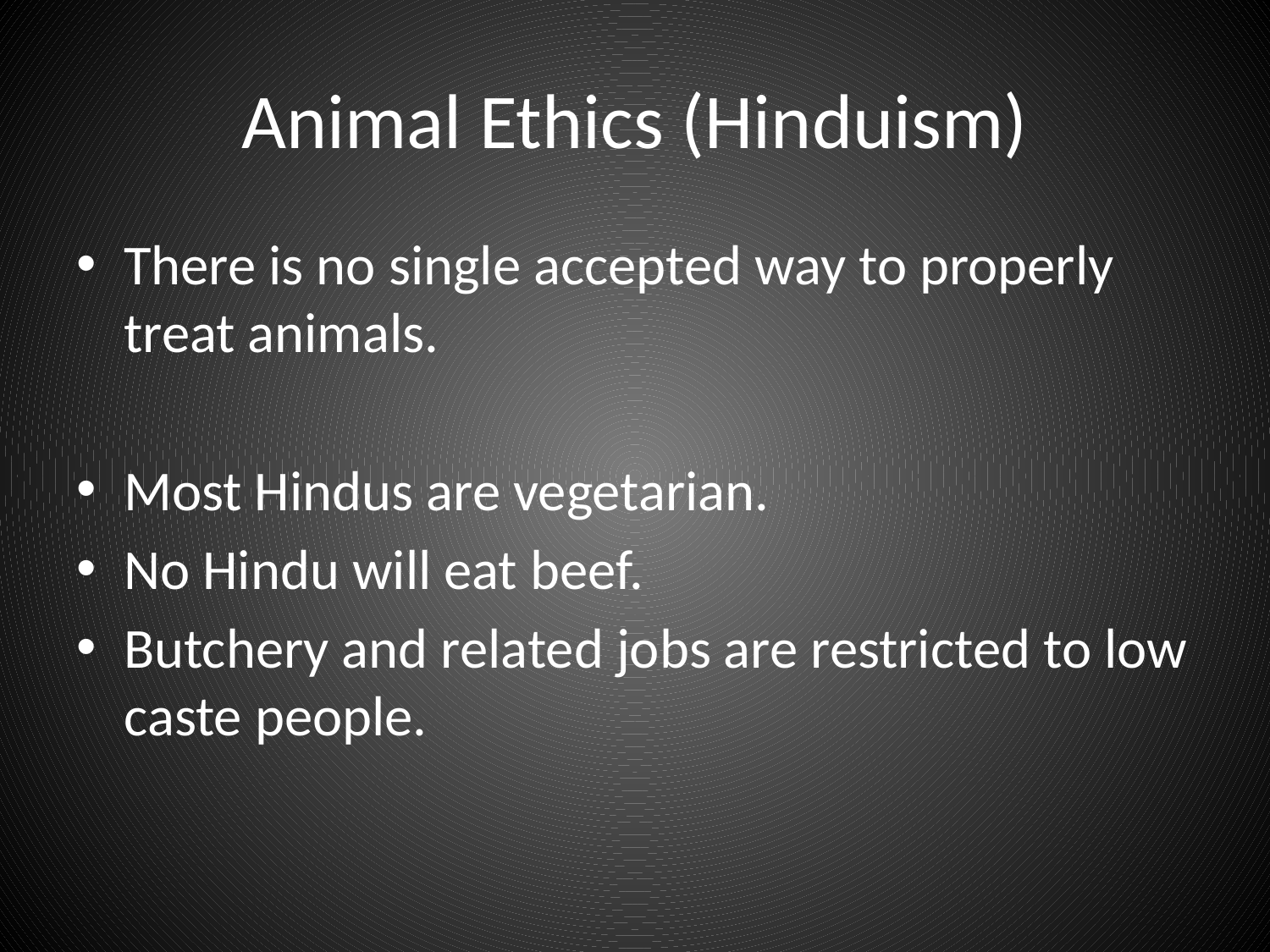

# Animal Ethics (Hinduism)
There is no single accepted way to properly treat animals.

Most Hindus are vegetarian.
No Hindu will eat beef.
Butchery and related jobs are restricted to low caste people.